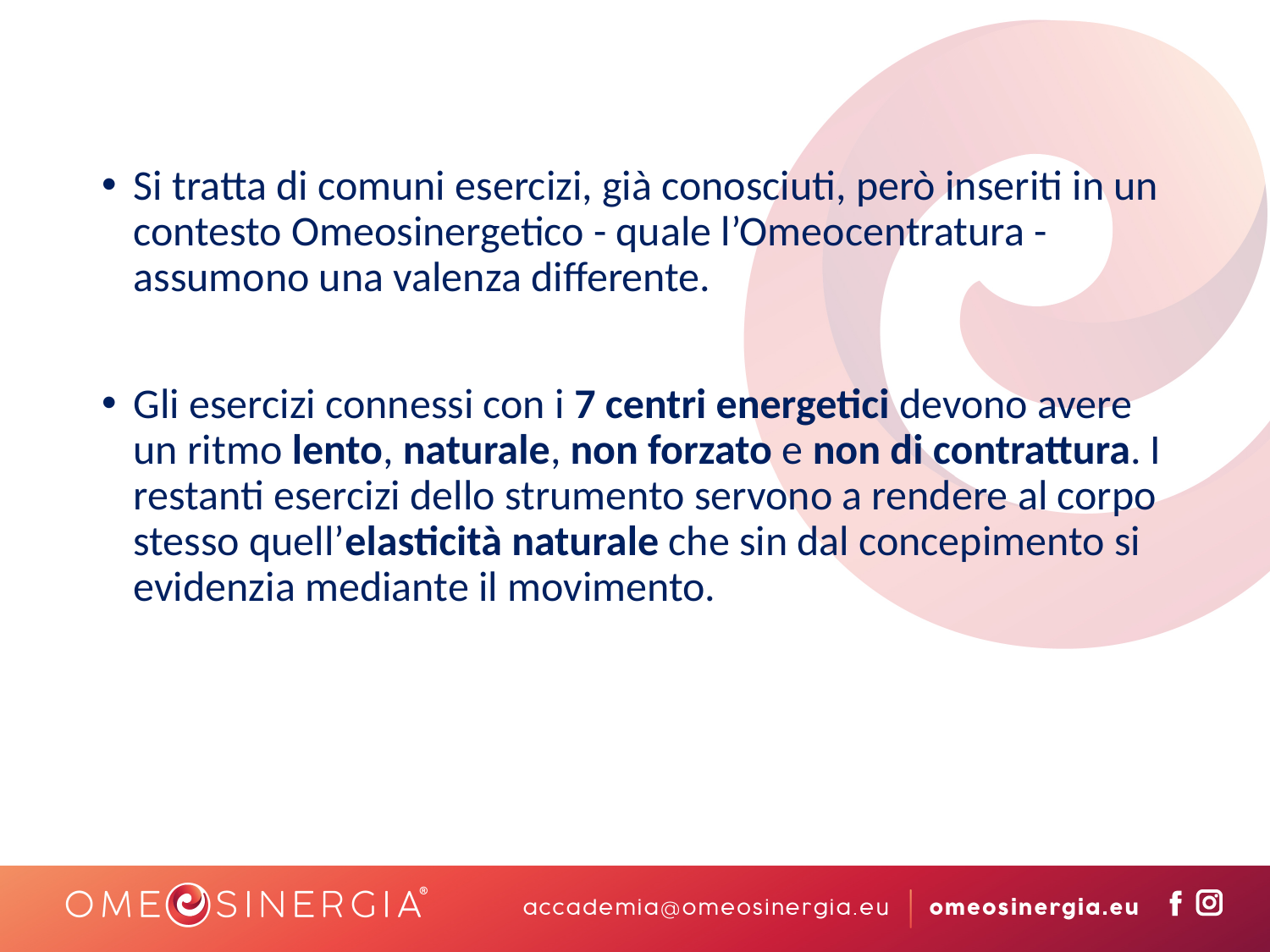

Si tratta di comuni esercizi, già conosciuti, però inseriti in un contesto Omeosinergetico - quale l’Omeocentratura - assumono una valenza differente.

Gli esercizi connessi con i 7 centri energetici devono avere un ritmo lento, naturale, non forzato e non di contrattura. I restanti esercizi dello strumento servono a rendere al corpo stesso quell’elasticità naturale che sin dal concepimento si evidenzia mediante il movimento.